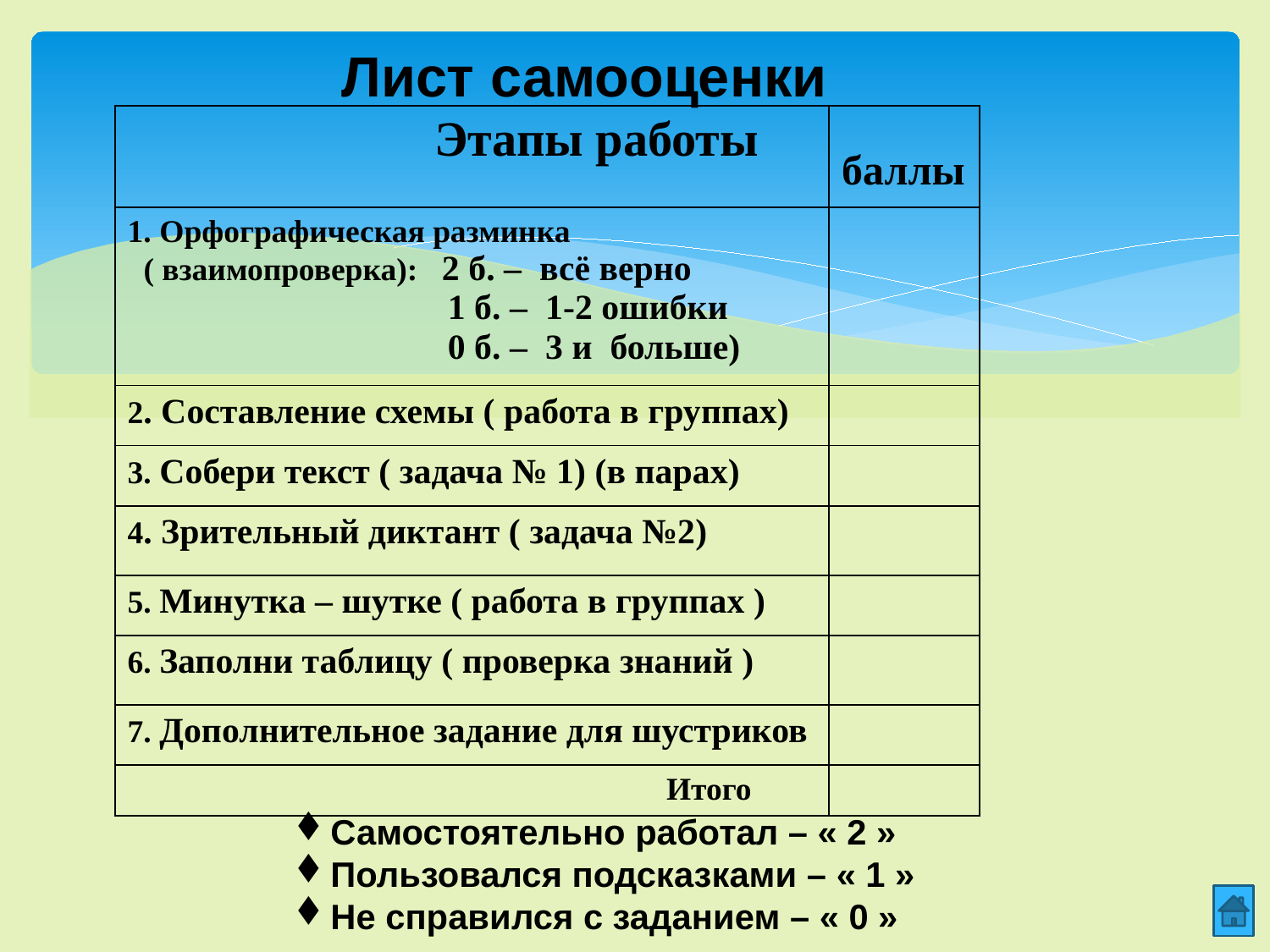

Лист самооценки
| Этапы работы | баллы |
| --- | --- |
| 1. Орфографическая разминка ( взаимопроверка): 2 б. – всё верно 1 б. – 1-2 ошибки 0 б. – 3 и больше) |  |
| 2. Составление схемы ( работа в группах) |  |
| 3. Собери текст ( задача № 1) (в парах) |  |
| 4. Зрительный диктант ( задача №2) |  |
| 5. Минутка – шутке ( работа в группах ) |  |
| 6. Заполни таблицу ( проверка знаний ) |  |
| 7. Дополнительное задание для шустриков |  |
| Итого |  |
Самостоятельно работал – « 2 »
Пользовался подсказками – « 1 »
Не справился с заданием – « 0 »